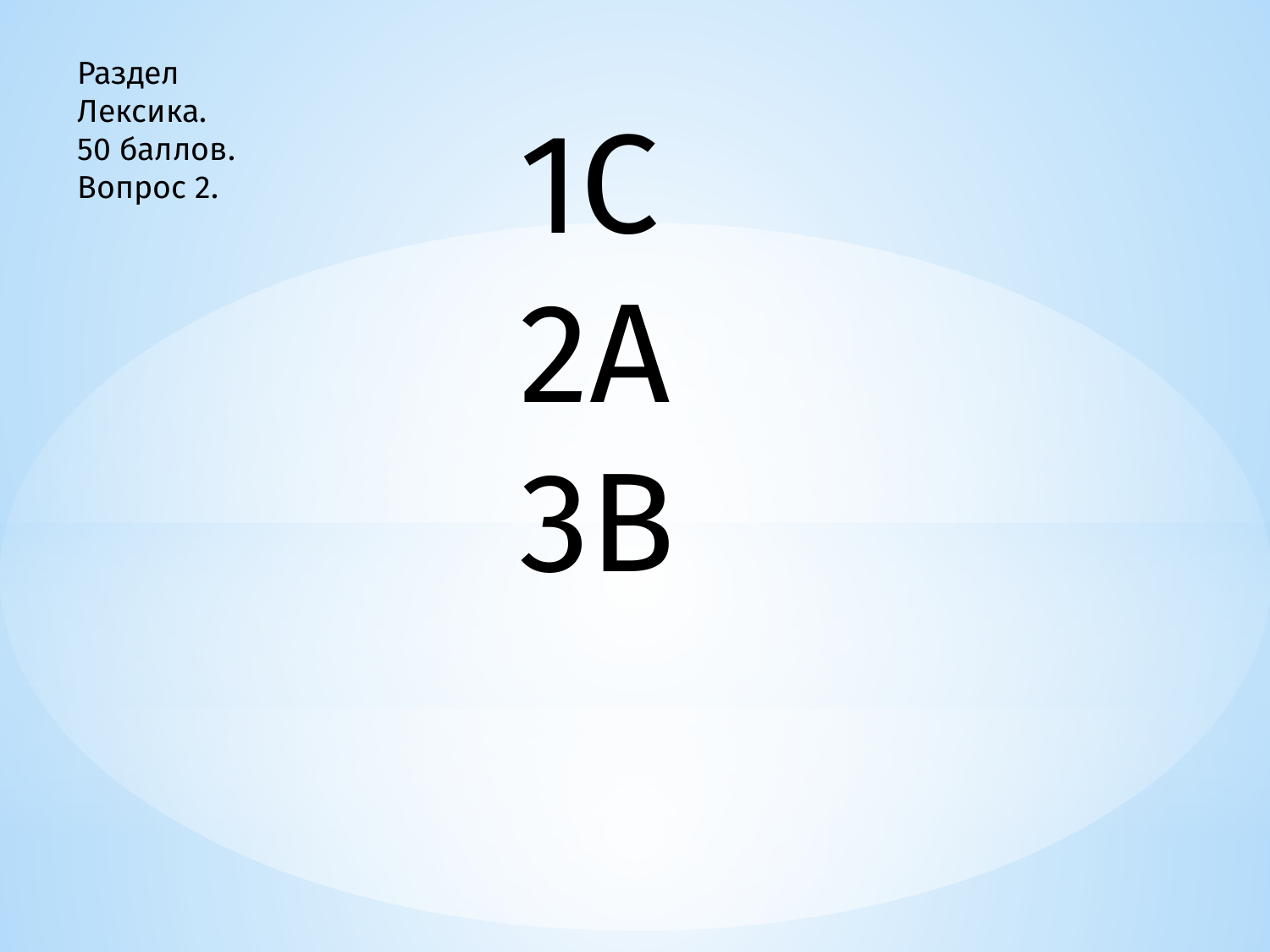

Раздел
Лексика.
50 баллов.
Вопрос 2.
1C
2A
3B